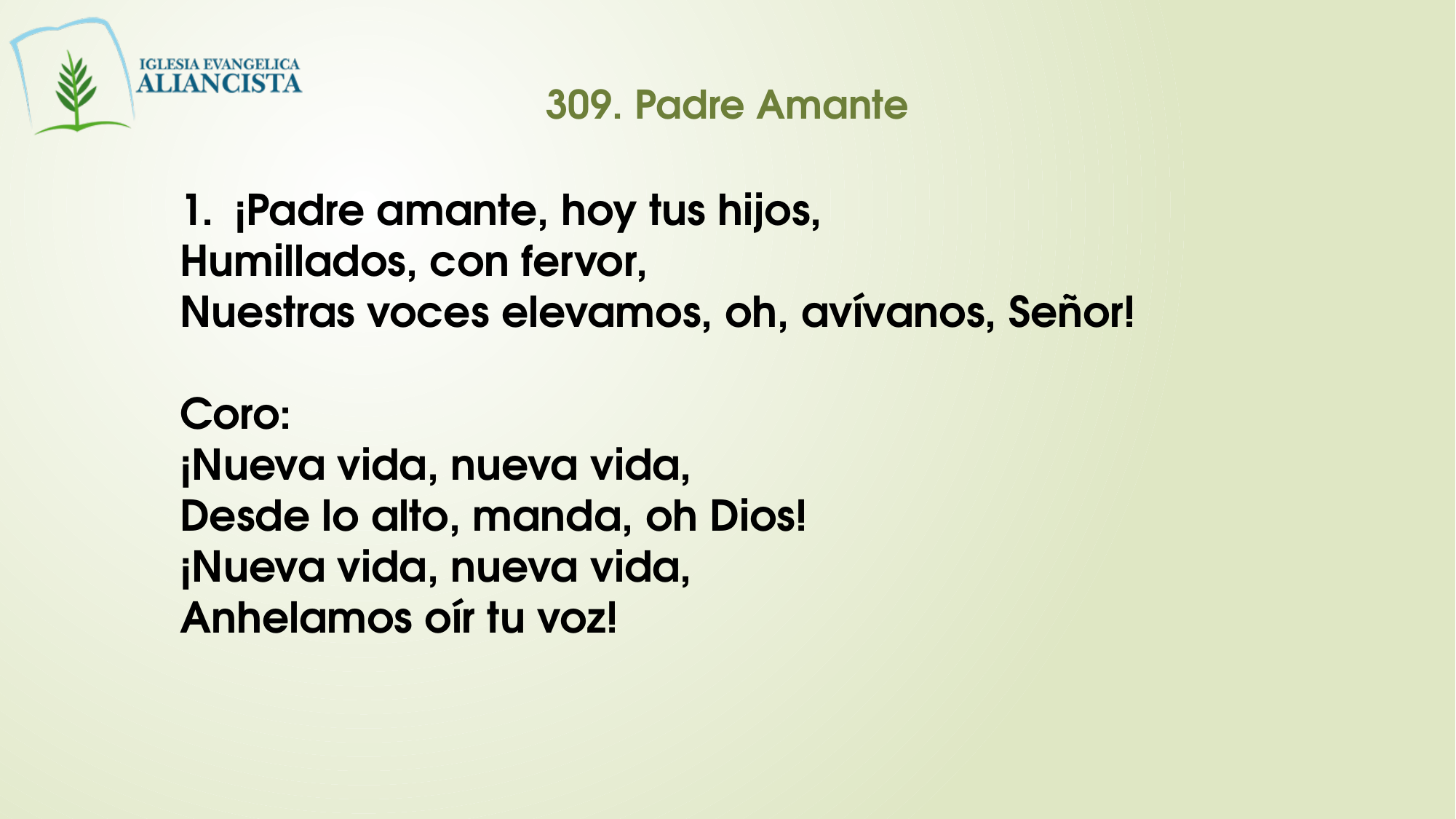

309. Padre Amante
¡Padre amante, hoy tus hijos,
Humillados, con fervor,
Nuestras voces elevamos, oh, avívanos, Señor!

Coro:
¡Nueva vida, nueva vida,
Desde lo alto, manda, oh Dios!
¡Nueva vida, nueva vida,
Anhelamos oír tu voz!